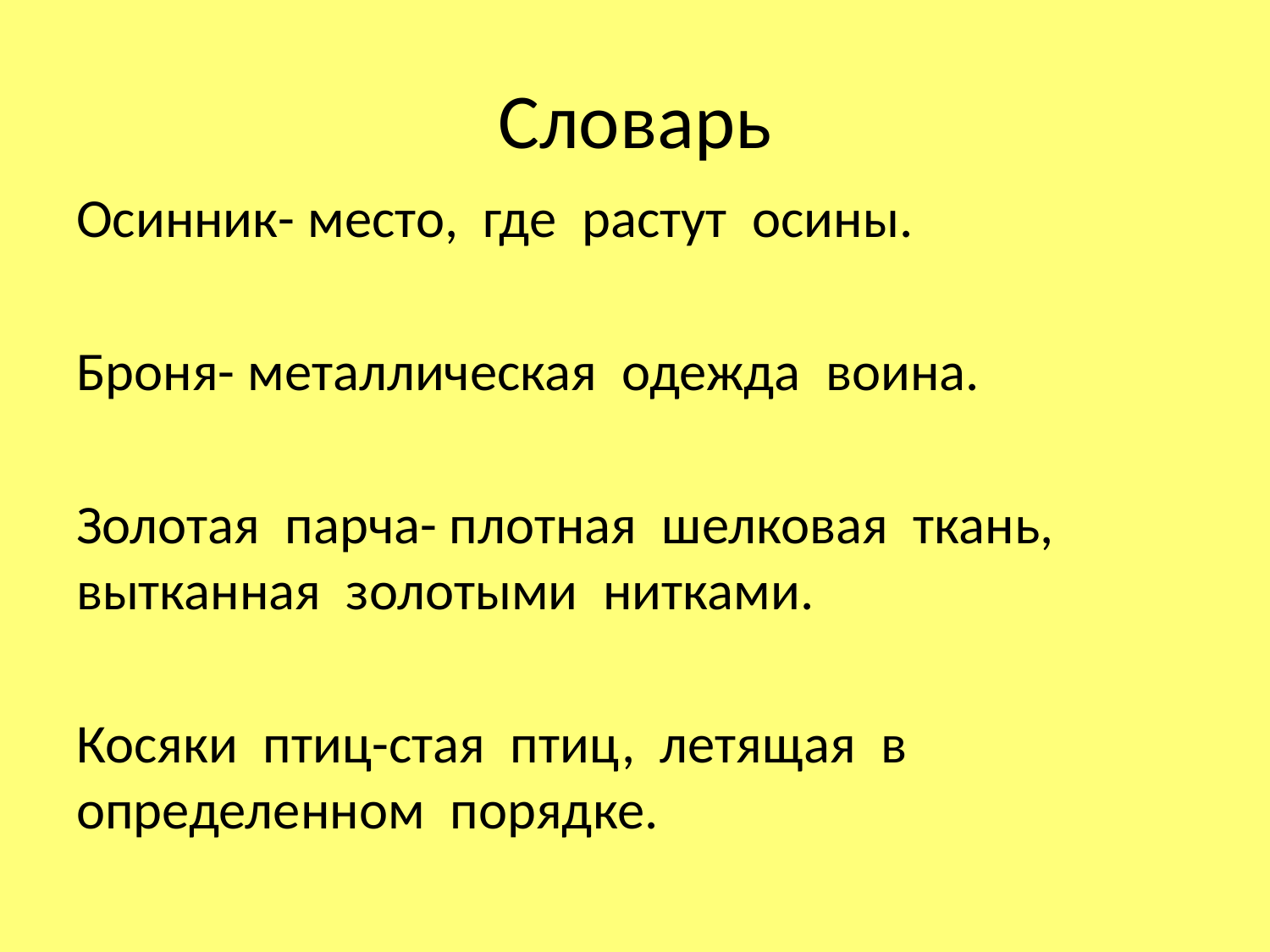

# Словарь
Осинник- место,  где  растут  осины.

Броня- металлическая  одежда  воина.

Золотая  парча- плотная  шелковая  ткань, вытканная  золотыми  нитками.

Косяки  птиц-стая  птиц,  летящая  в  определенном  порядке.